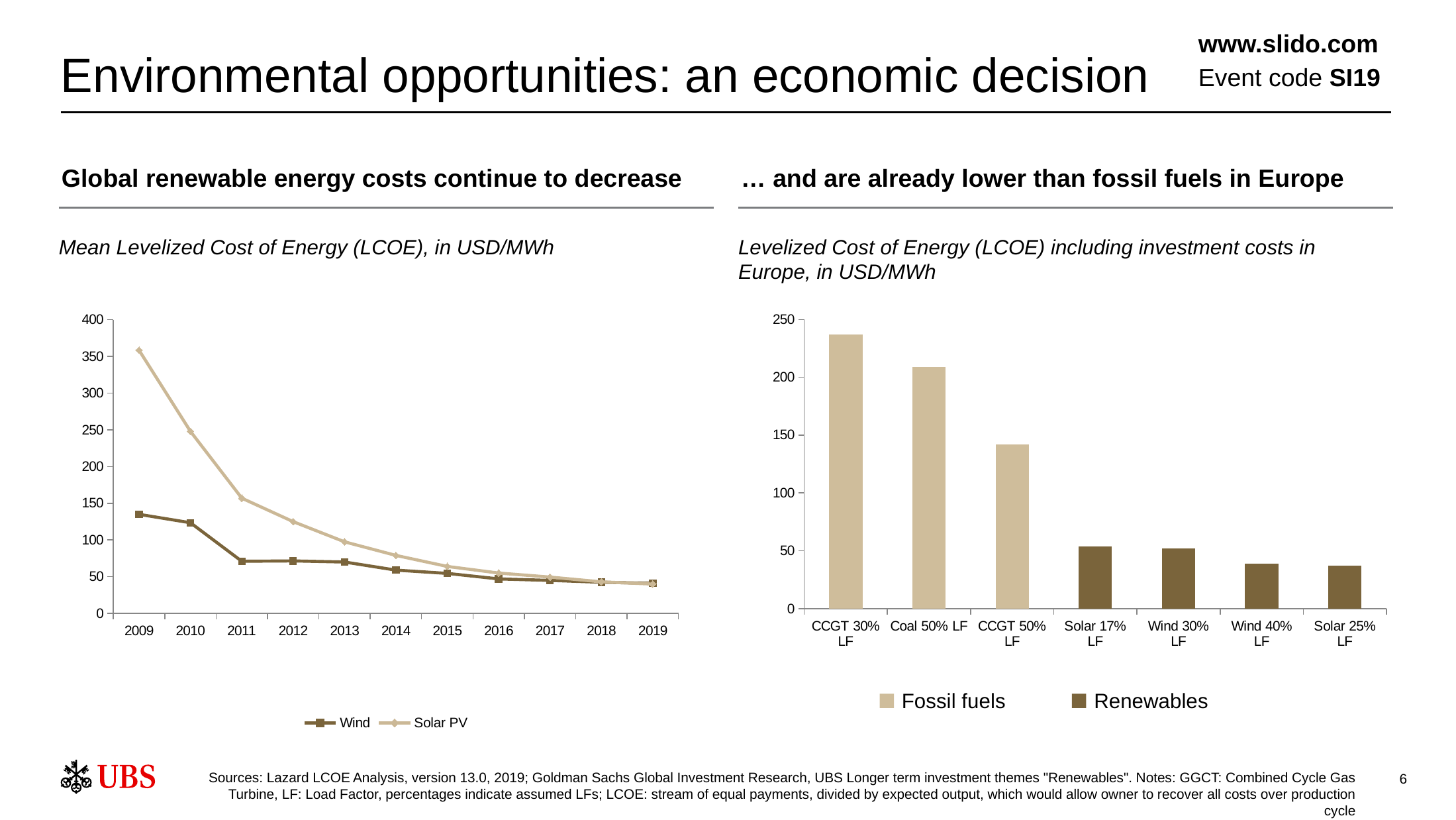

# Environmental opportunities: an economic decision
www.slido.com
Event code SI19
Global renewable energy costs continue to decrease
… and are already lower than fossil fuels in Europe
Mean Levelized Cost of Energy (LCOE), in USD/MWh
Levelized Cost of Energy (LCOE) including investment costs in Europe, in USD/MWh

### Chart

| Category |  |
|---|---|
| CCGT 30% LF | 237.0 |
| Coal 50% LF | 209.0 |
| CCGT 50% LF | 142.0 |
| Solar 17% LF | 54.0 |
| Wind 30% LF | 52.0 |
| Wind 40% LF | 39.0 |
| Solar 25% LF | 37.0 |

### Chart

| Category | Wind | Solar PV |
|---|---|---|
| 2009 | 135.0 | 358.5 |
| 2010 | 123.5 | 248.0 |
| 2011 | 71.0 | 157.0 |
| 2012 | 71.5 | 125.0 |
| 2013 | 70.0 | 97.5 |
| 2014 | 59.0 | 79.0 |
| 2015 | 54.5 | 64.0 |
| 2016 | 47.0 | 55.0 |
| 2017 | 45.0 | 49.5 |
| 2018 | 42.5 | 43.0 |
| 2019 | 41.0 | 40.0 |
Fossil fuels

Renewables

Sources: Lazard LCOE Analysis, version 13.0, 2019; Goldman Sachs Global Investment Research, UBS Longer term investment themes "Renewables". Notes: GGCT: Combined Cycle Gas Turbine, LF: Load Factor, percentages indicate assumed LFs; LCOE: stream of equal payments, divided by expected output, which would allow owner to recover all costs over production cycle